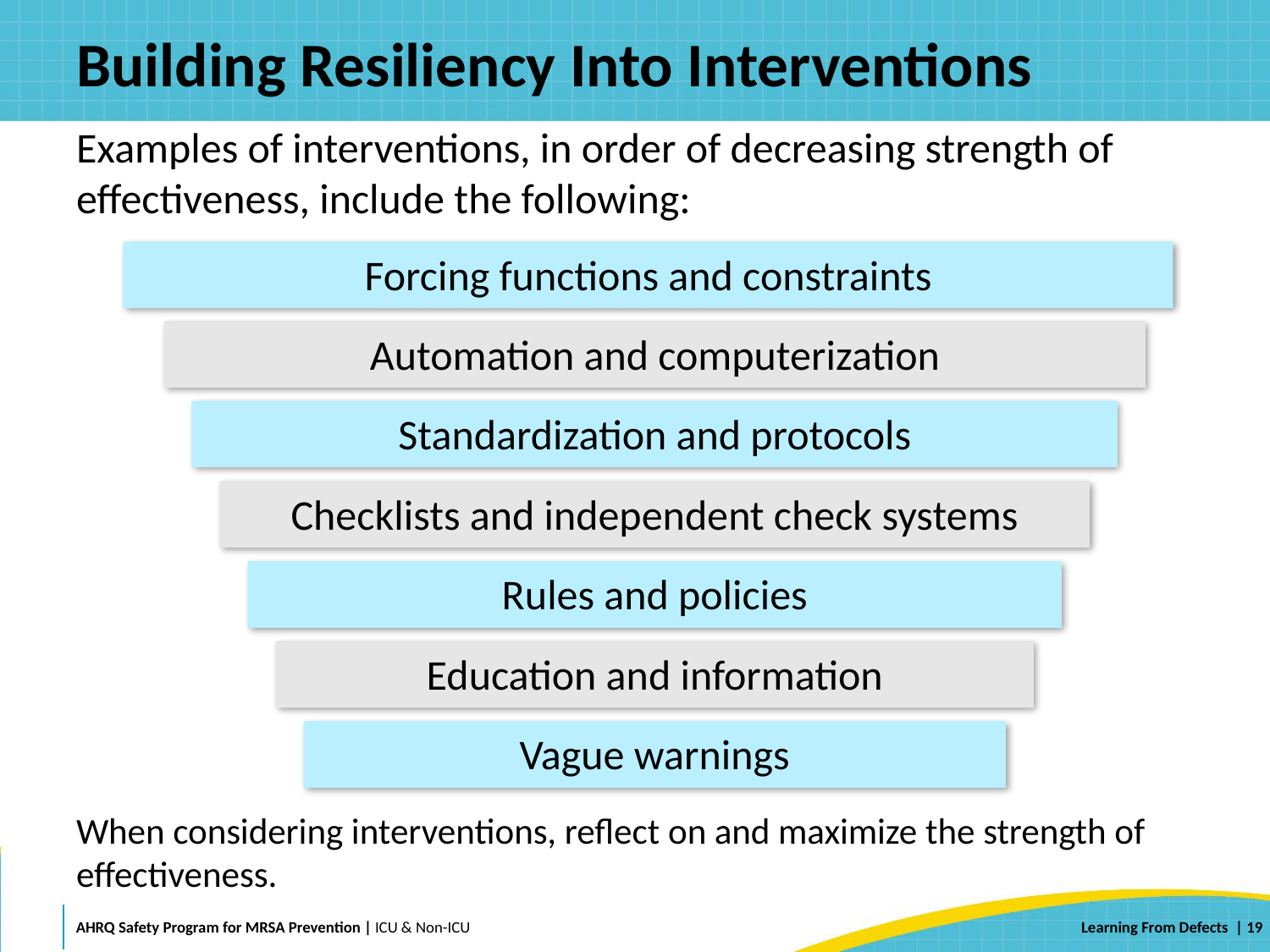

# Building Resiliency Into Interventions
Examples of interventions, in order of decreasing strength of effectiveness, include the following:
Forcing functions and constraints
Automation and computerization
Standardization and protocols
Checklists and independent check systems
Rules and policies
Education and information
Vague warnings
When considering interventions, reflect on and maximize the strength of effectiveness.

 | 19